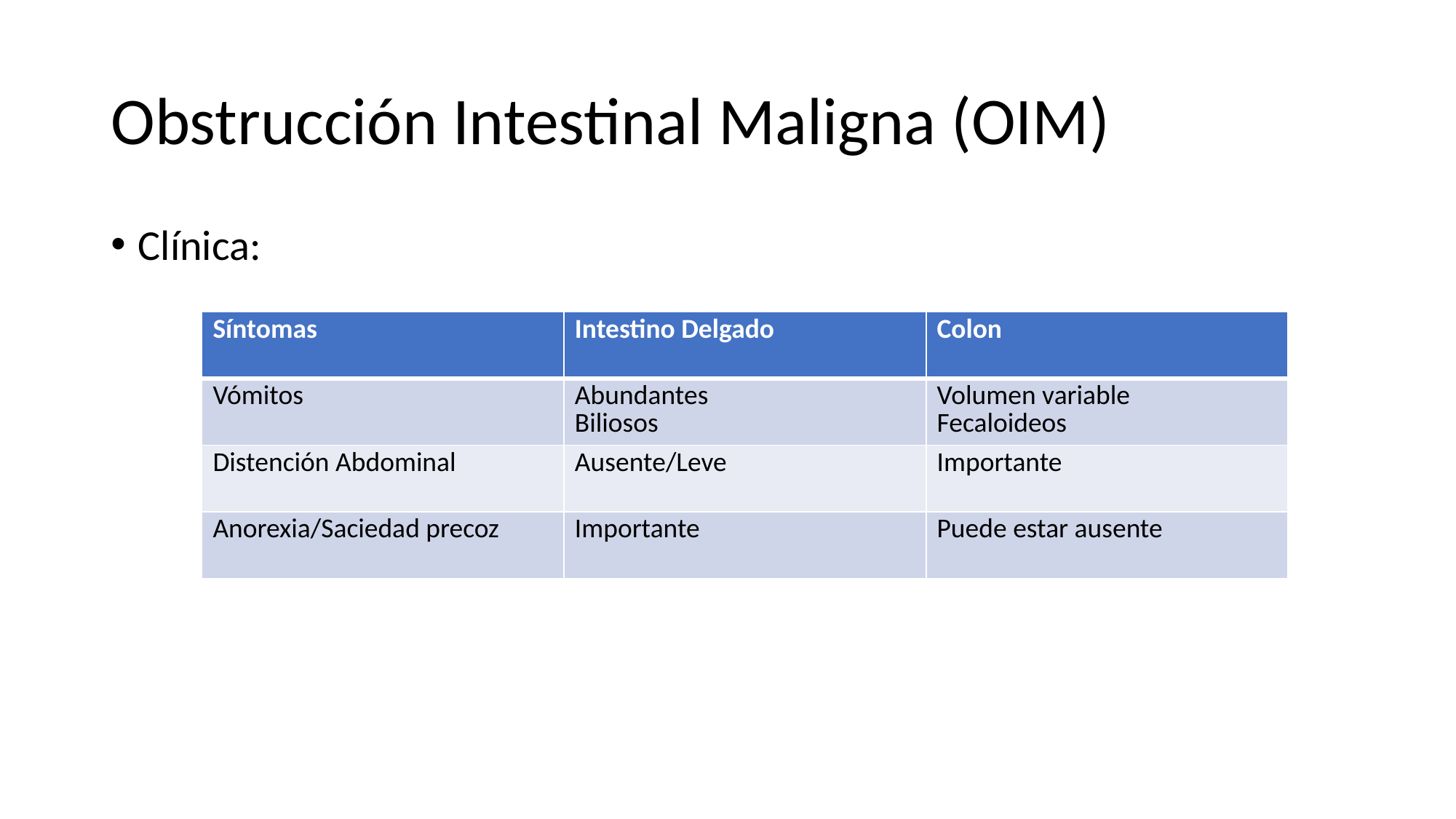

# Obstrucción Intestinal Maligna (OIM)
Clínica:

| Síntomas | Intestino Delgado | Colon |
| --- | --- | --- |
| Vómitos | Abundantes Biliosos | Volumen variable Fecaloideos |
| Distención Abdominal | Ausente/Leve | Importante |
| Anorexia/Saciedad precoz | Importante | Puede estar ausente |